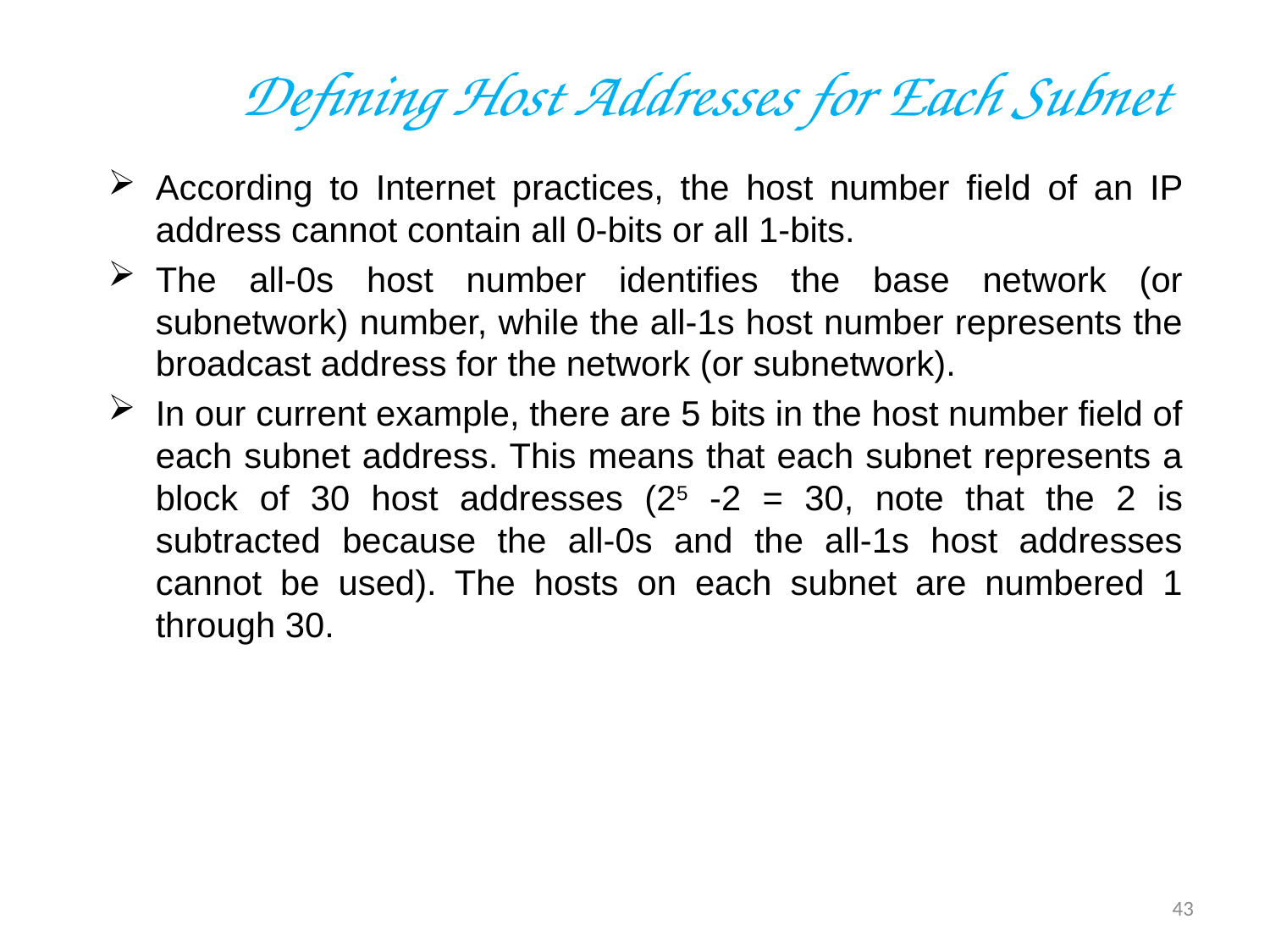

# Defining Host Addresses for Each Subnet
According to Internet practices, the host number field of an IP address cannot contain all 0-bits or all 1-bits.
The all-0s host number identifies the base network (or subnetwork) number, while the all-1s host number represents the broadcast address for the network (or subnetwork).
In our current example, there are 5 bits in the host number field of each subnet address. This means that each subnet represents a block of 30 host addresses (25 -2 = 30, note that the 2 is subtracted because the all-0s and the all-1s host addresses cannot be used). The hosts on each subnet are numbered 1 through 30.
43